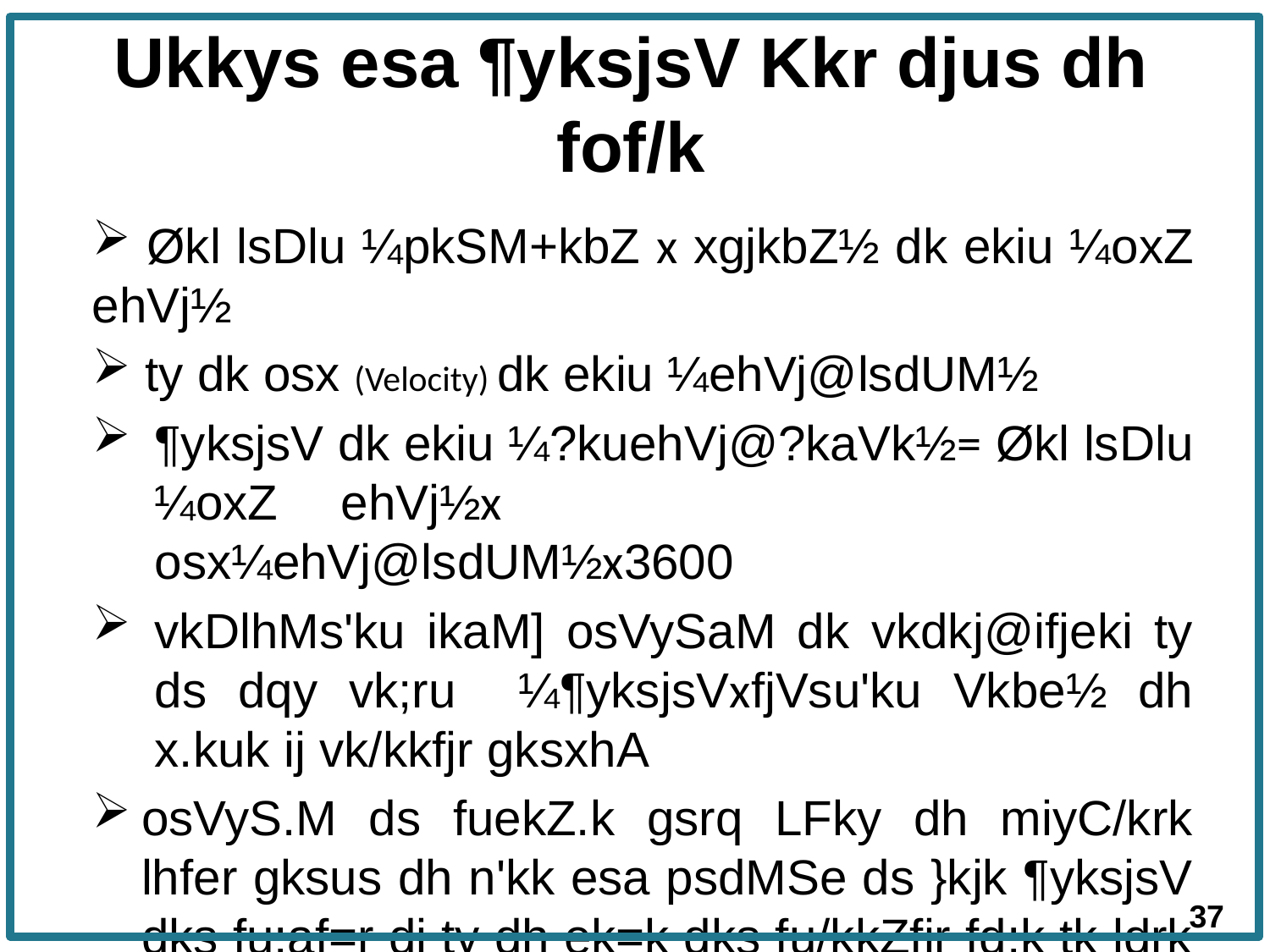

# Ukkys esa ¶yksjsV Kkr djus dh fof/k
 Økl lsDlu ¼pkSM+kbZ x xgjkbZ½ dk ekiu ¼oxZ ehVj½
 ty dk osx (Velocity) dk ekiu ¼ehVj@lsdUM½
¶yksjsV dk ekiu ¼?kuehVj@?kaVk½= Økl lsDlu ¼oxZ ehVj½x            osx¼ehVj@lsdUM½x3600
vkDlhMs'ku ikaM] osVySaM dk vkdkj@ifjeki ty ds dqy vk;ru  ¼¶yksjsVxfjVsu'ku Vkbe½ dh x.kuk ij vk/kkfjr gksxhA
osVyS.M ds fuekZ.k gsrq LFky dh miyC/krk lhfer gksus dh n'kk esa psdMSe ds }kjk ¶yksjsV dks fu;af=r dj ty dh ek=k dks fu/kkZfjr fd;k tk ldrk gSA
37